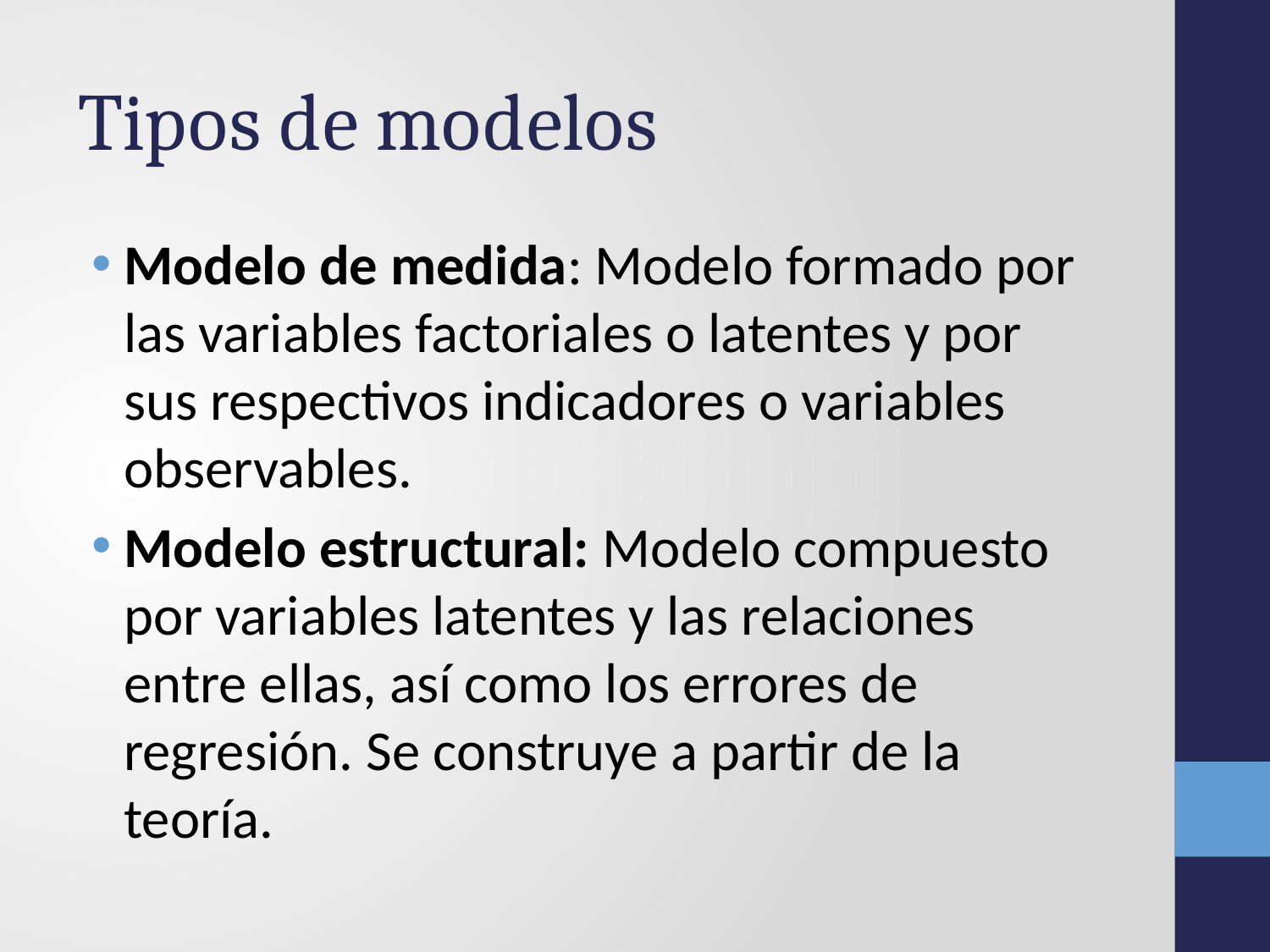

# Tipos de modelos
Modelo de medida: Modelo formado por las variables factoriales o latentes y por sus respectivos indicadores o variables observables.
Modelo estructural: Modelo compuesto por variables latentes y las relaciones entre ellas, así como los errores de regresión. Se construye a partir de la teoría.